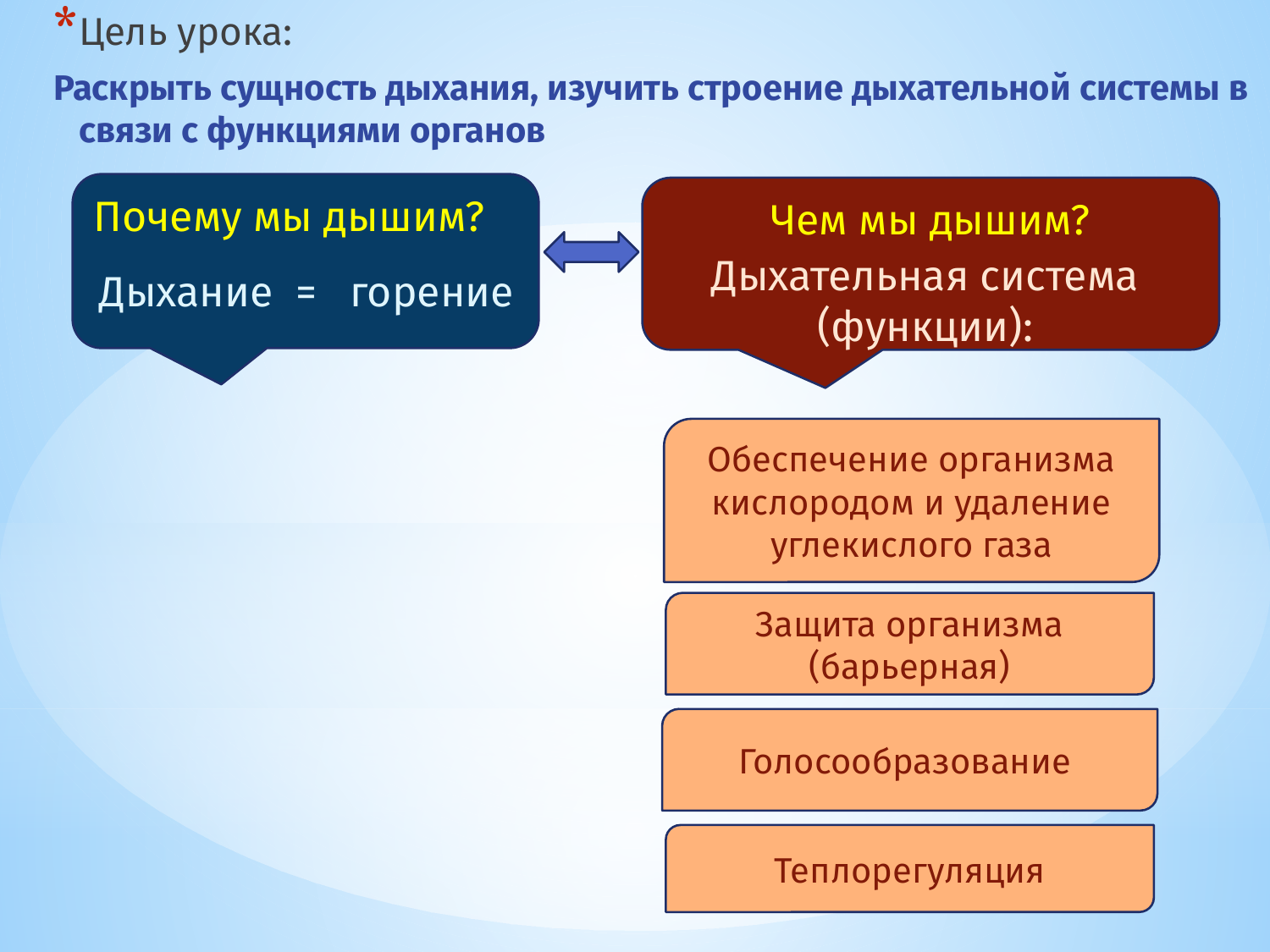

Цель урока:
Раскрыть сущность дыхания, изучить строение дыхательной системы в связи с функциями органов
Почему мы дышим?
Чем мы дышим?

Дыхательная система (функции):
Дыхание  =   горение
Обеспечение организма кислородом и удаление углекислого газа
Защита организма (барьерная)
Голосообразование
Теплорегуляция